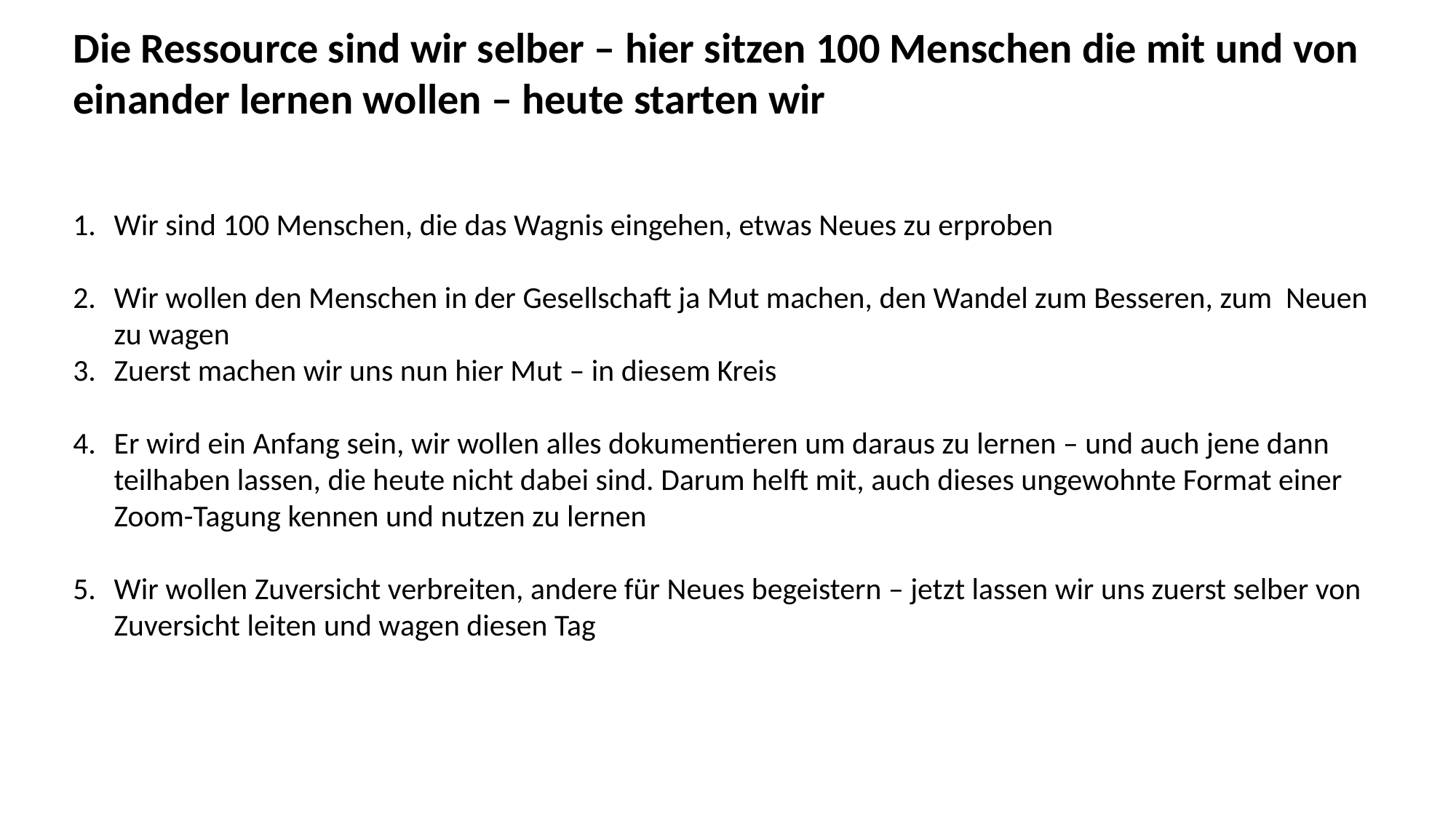

Die Ressource sind wir selber – hier sitzen 100 Menschen die mit und von einander lernen wollen – heute starten wir

Wir sind 100 Menschen, die das Wagnis eingehen, etwas Neues zu erproben
Wir wollen den Menschen in der Gesellschaft ja Mut machen, den Wandel zum Besseren, zum  Neuen zu wagen
Zuerst machen wir uns nun hier Mut – in diesem Kreis
Er wird ein Anfang sein, wir wollen alles dokumentieren um daraus zu lernen – und auch jene dann teilhaben lassen, die heute nicht dabei sind. Darum helft mit, auch dieses ungewohnte Format einer Zoom-Tagung kennen und nutzen zu lernen

Wir wollen Zuversicht verbreiten, andere für Neues begeistern – jetzt lassen wir uns zuerst selber von Zuversicht leiten und wagen diesen Tag